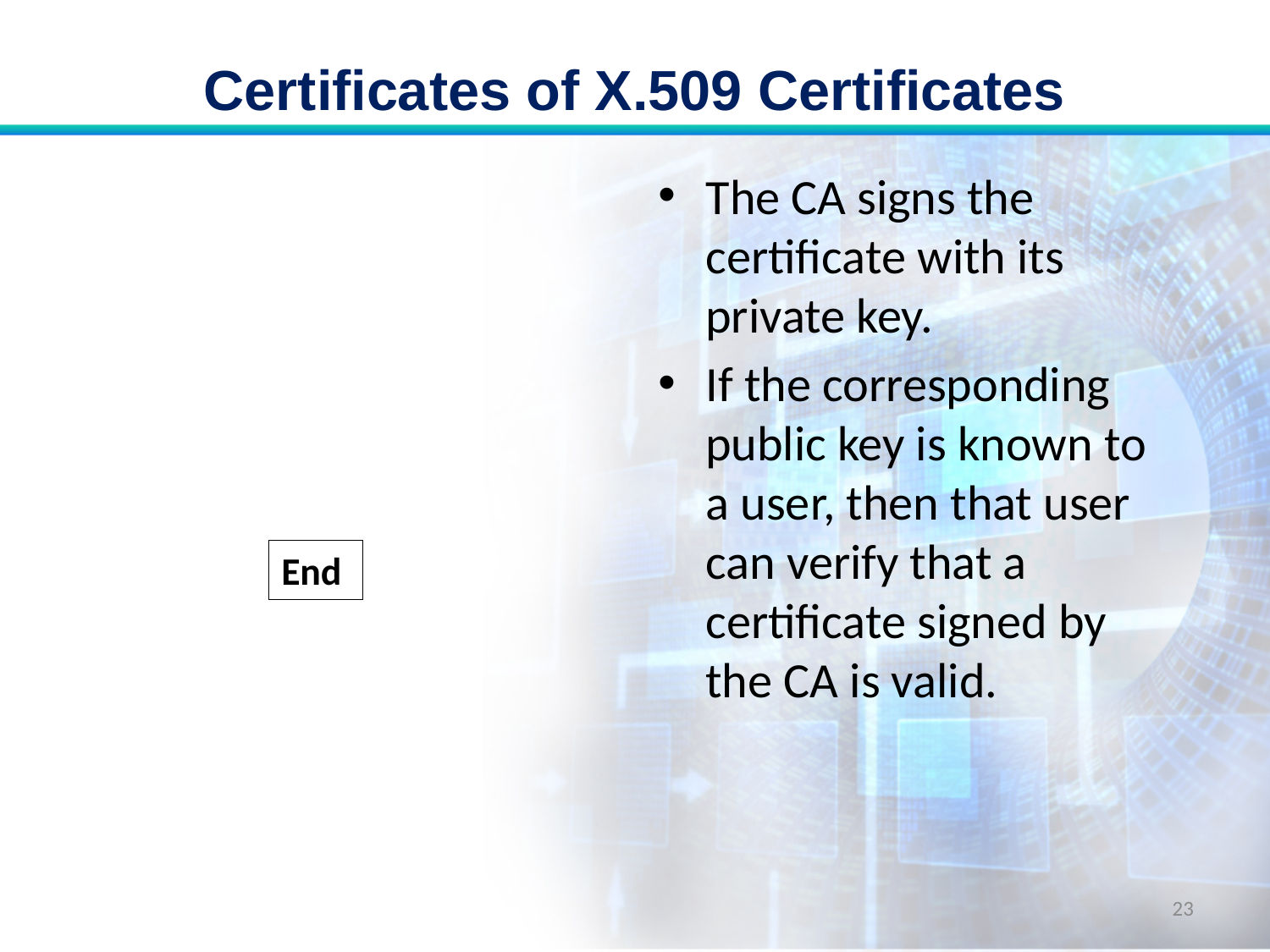

# Certificates of X.509 Certificates
The CA signs the certificate with its private key.
If the corresponding public key is known to a user, then that user can verify that a certificate signed by the CA is valid.
End
23